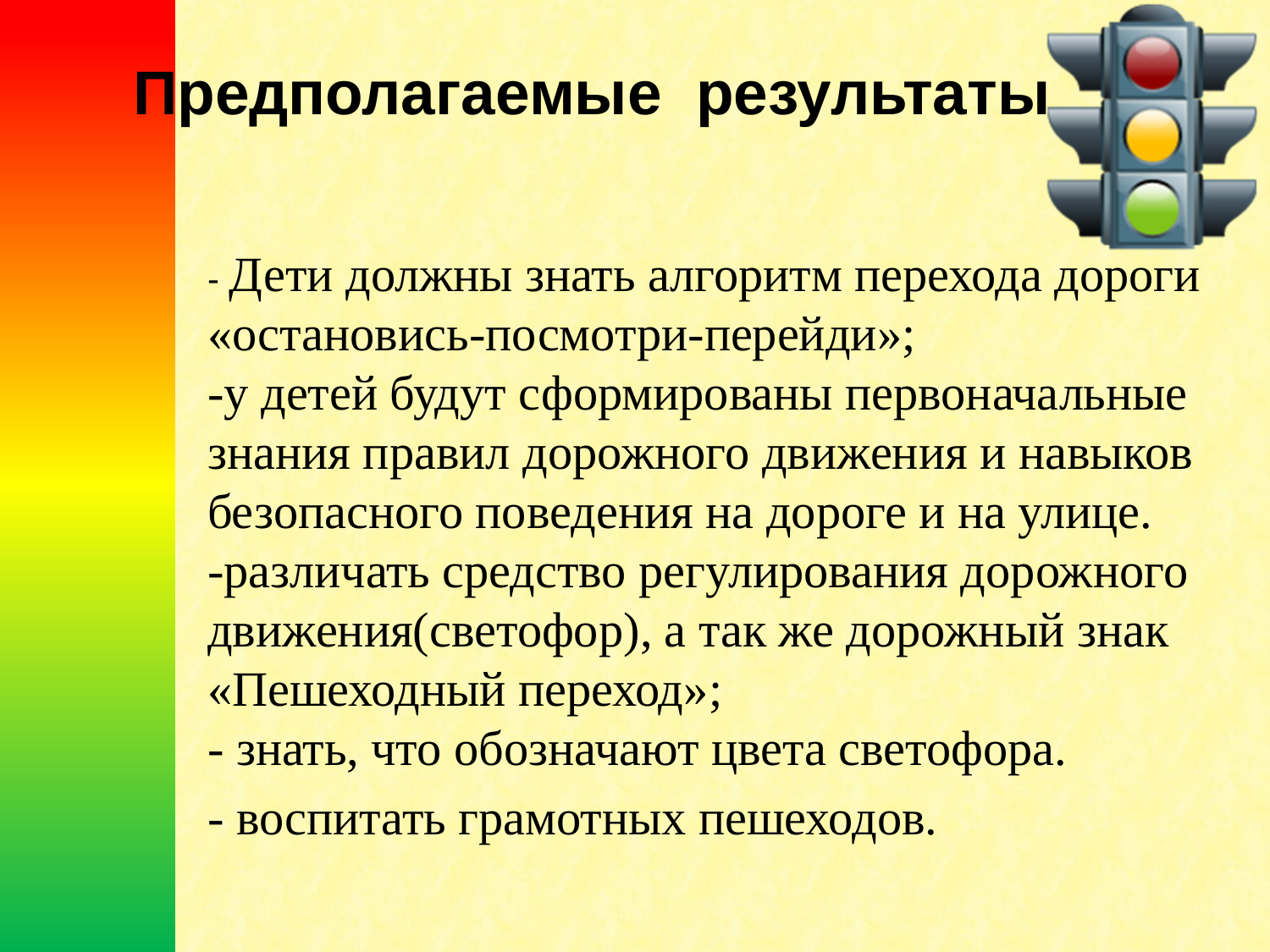

# Предполагаемые  результаты
- Дети должны знать алгоритм перехода дороги «остановись-посмотри-перейди»;
-у детей будут сформированы первоначальные знания правил дорожного движения и навыков безопасного поведения на дороге и на улице.
-различать средство регулирования дорожного движения(светофор), а так же дорожный знак «Пешеходный переход»;
- знать, что обозначают цвета светофора.
- воспитать грамотных пешеходов.